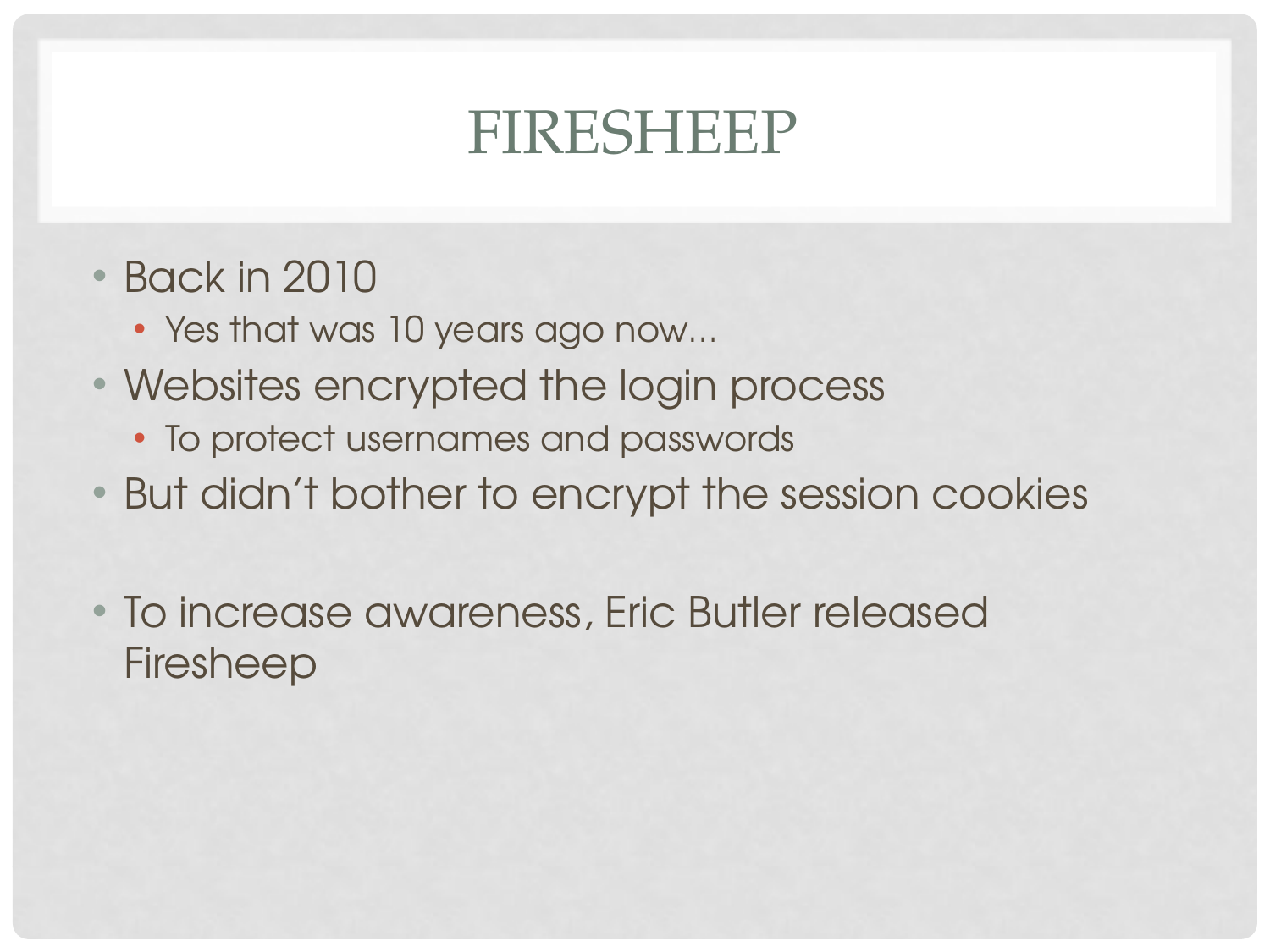

# firesheep
Back in 2010
Yes that was 10 years ago now…
Websites encrypted the login process
To protect usernames and passwords
But didn’t bother to encrypt the session cookies

To increase awareness, Eric Butler released Firesheep